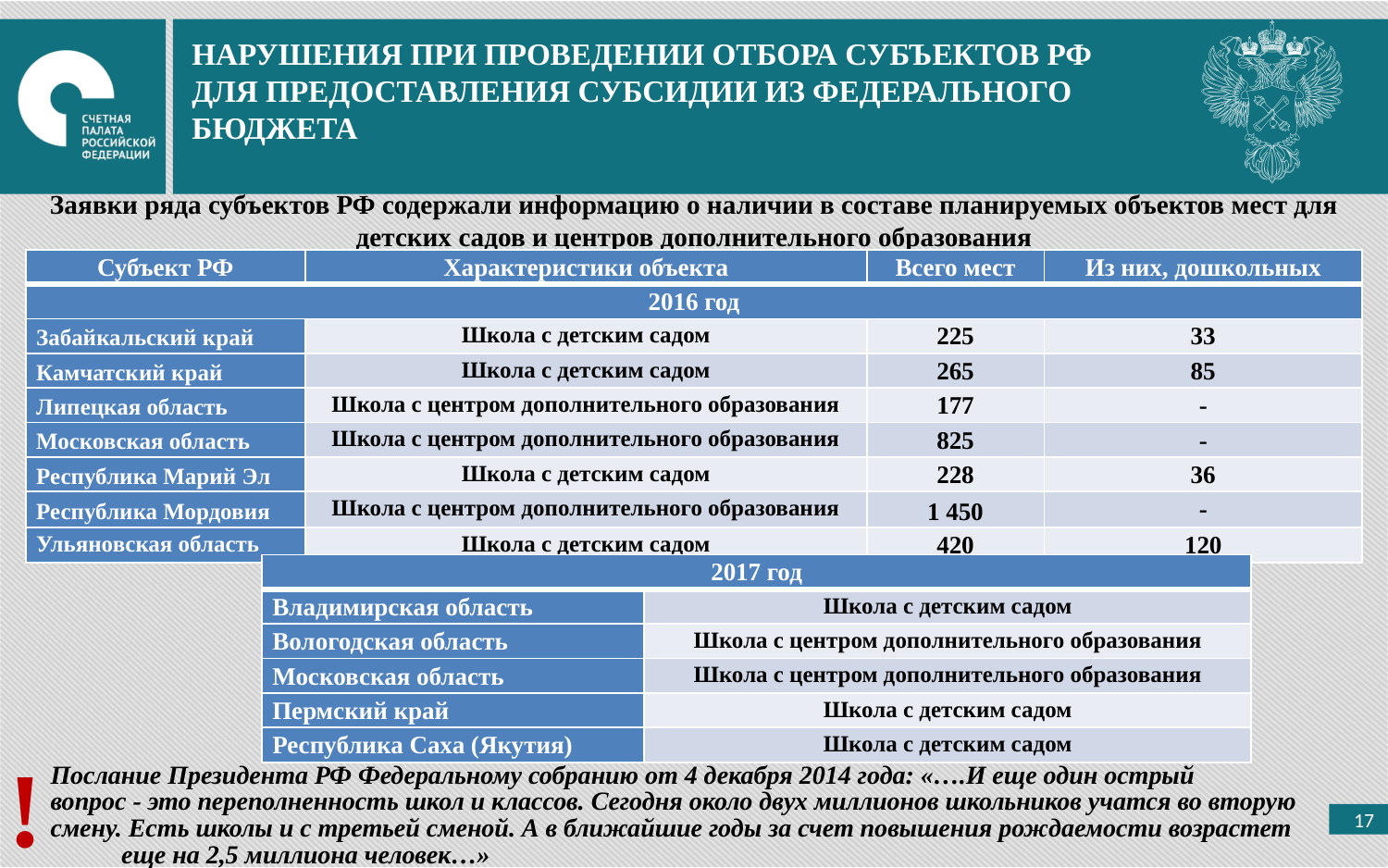

НАРУШЕНИЯ ПРИ ПРОВЕДЕНИИ ОТБОРА СУБЪЕКТОВ РФ ДЛЯ ПРЕДОСТАВЛЕНИЯ СУБСИДИИ ИЗ ФЕДЕРАЛЬНОГО БЮДЖЕТА
Заявки ряда субъектов РФ содержали информацию о наличии в составе планируемых объектов мест для детских садов и центров дополнительного образования
| Субъект РФ | Характеристики объекта | Всего мест | Из них, дошкольных |
| --- | --- | --- | --- |
| 2016 год |  |  |  |
| Забайкальский край | Школа с детским садом | 225 | 33 |
| Камчатский край | Школа с детским садом | 265 | 85 |
| Липецкая область | Школа с центром дополнительного образования | 177 | - |
| Московская область | Школа с центром дополнительного образования | 825 | - |
| Республика Марий Эл | Школа с детским садом | 228 | 36 |
| Республика Мордовия | Школа с центром дополнительного образования | 1 450 | - |
| Ульяновская область | Школа с детским садом | 420 | 120 |
| 2017 год |  |
| --- | --- |
| Владимирская область | Школа с детским садом |
| Вологодская область | Школа с центром дополнительного образования |
| Московская область | Школа с центром дополнительного образования |
| Пермский край | Школа с детским садом |
| Республика Саха (Якутия) | Школа с детским садом |
!
Послание Президента РФ Федеральному собранию от 4 декабря 2014 года: «….И еще один острый                    вопрос - это переполненность школ и классов. Сегодня около двух миллионов школьников учатся во вторую            смену. Есть школы и с третьей сменой. А в ближайшие годы за счет повышения рождаемости возрастет                           еще на 2,5 миллиона человек…»